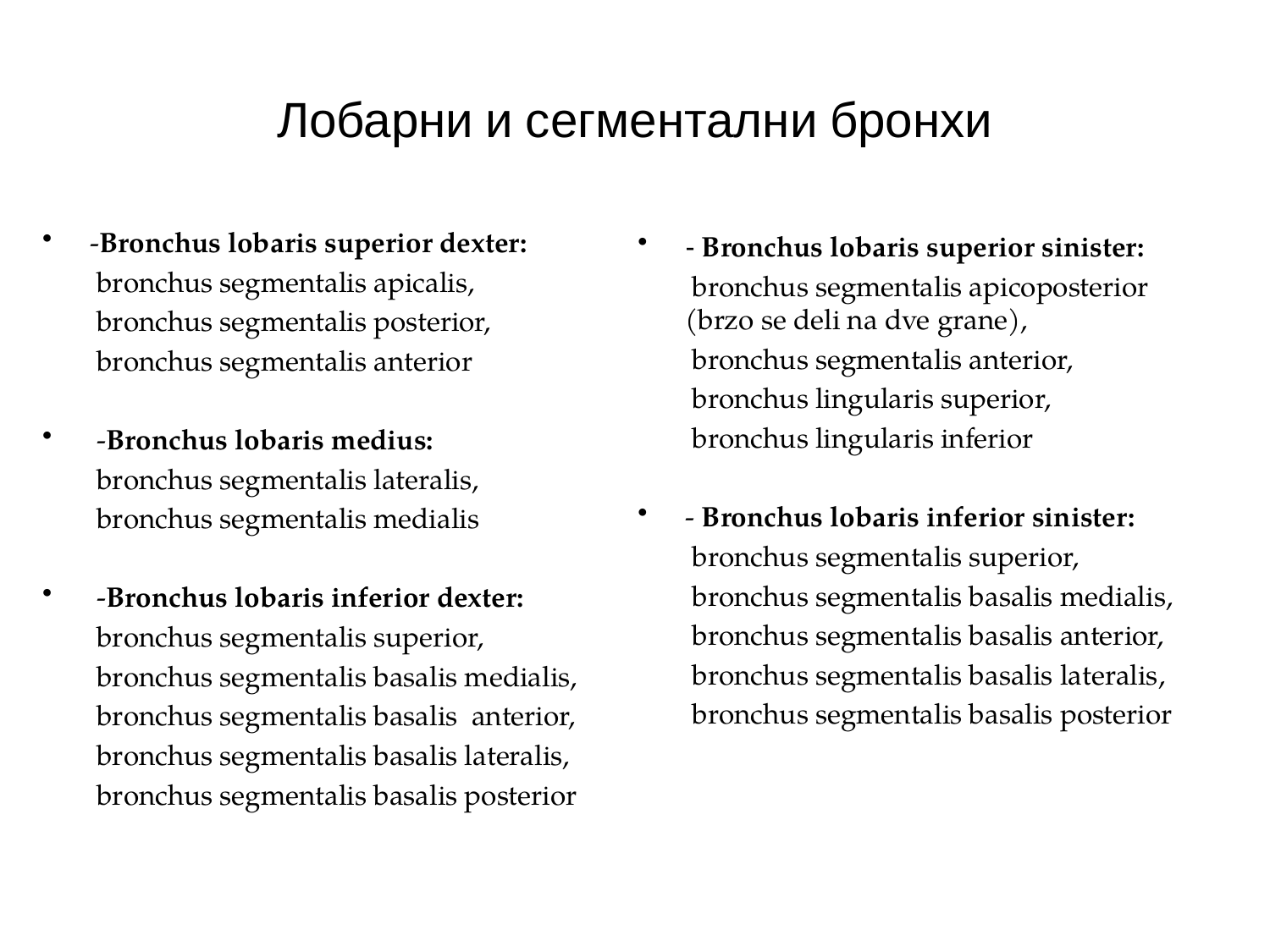

Лобарни и сегментални бронхи
-Bronchus lobaris superior dexter:
	 bronchus segmentalis apicalis,
	 bronchus segmentalis posterior,
	 bronchus segmentalis anterior

 -Bronchus lobaris medius:
	 bronchus segmentalis lateralis,
	 bronchus segmentalis medialis

 -Bronchus lobaris inferior dexter:
	 bronchus segmentalis superior,
	 bronchus segmentalis basalis medialis,
	 bronchus segmentalis basalis  anterior,
	 bronchus segmentalis basalis lateralis,
	 bronchus segmentalis basalis posterior
- Bronchus lobaris superior sinister:
	 bronchus segmentalis apicoposterior  (brzo se deli na dve grane),
	 bronchus segmentalis anterior,
	 bronchus lingularis superior,
	 bronchus lingularis inferior

- Bronchus lobaris inferior sinister:
	 bronchus segmentalis superior,
	 bronchus segmentalis basalis medialis,
	 bronchus segmentalis basalis anterior,
	 bronchus segmentalis basalis lateralis,
	 bronchus segmentalis basalis posterior